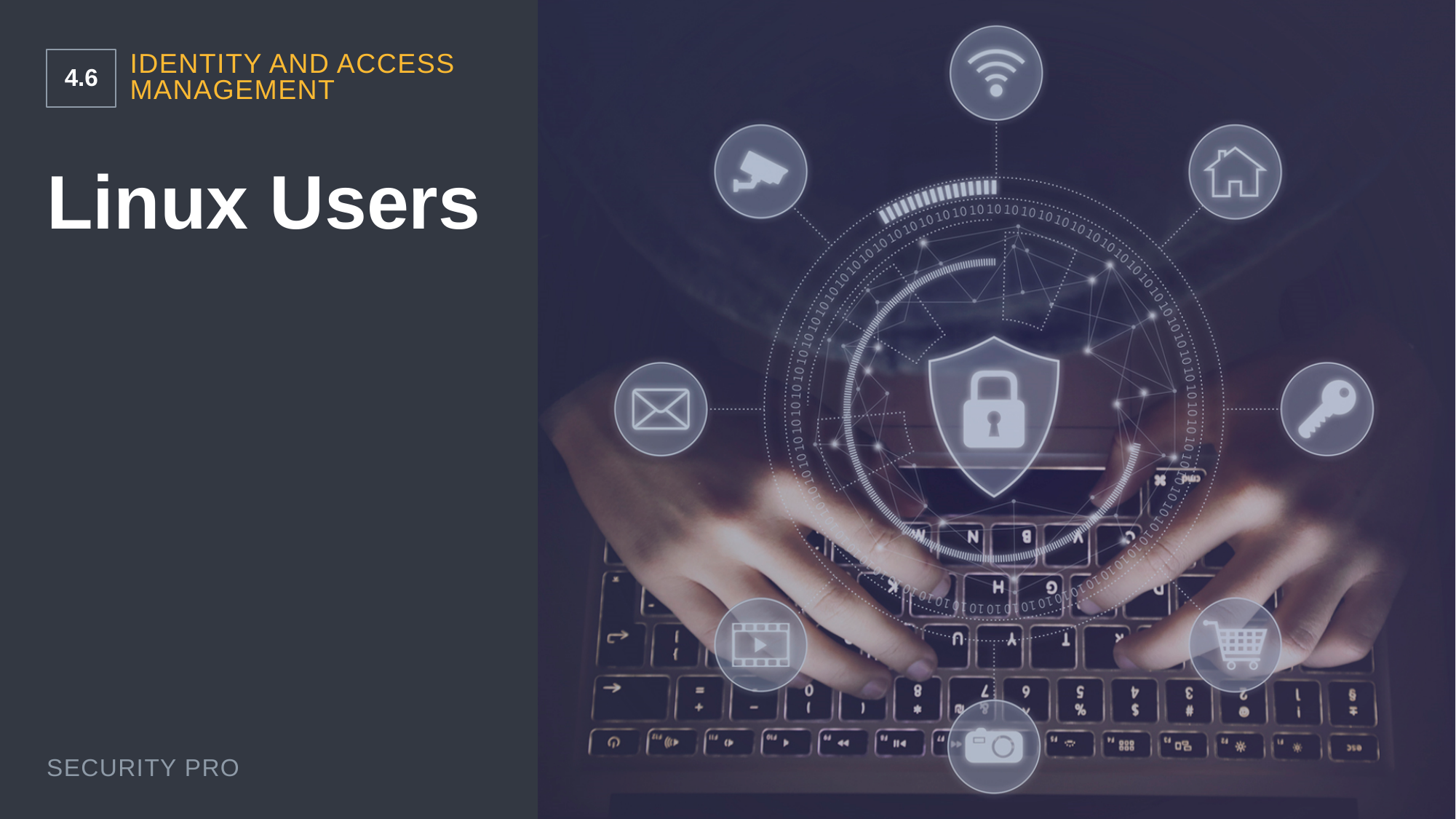

4.6
Identity and Access Management
# Linux Users
Security Pro